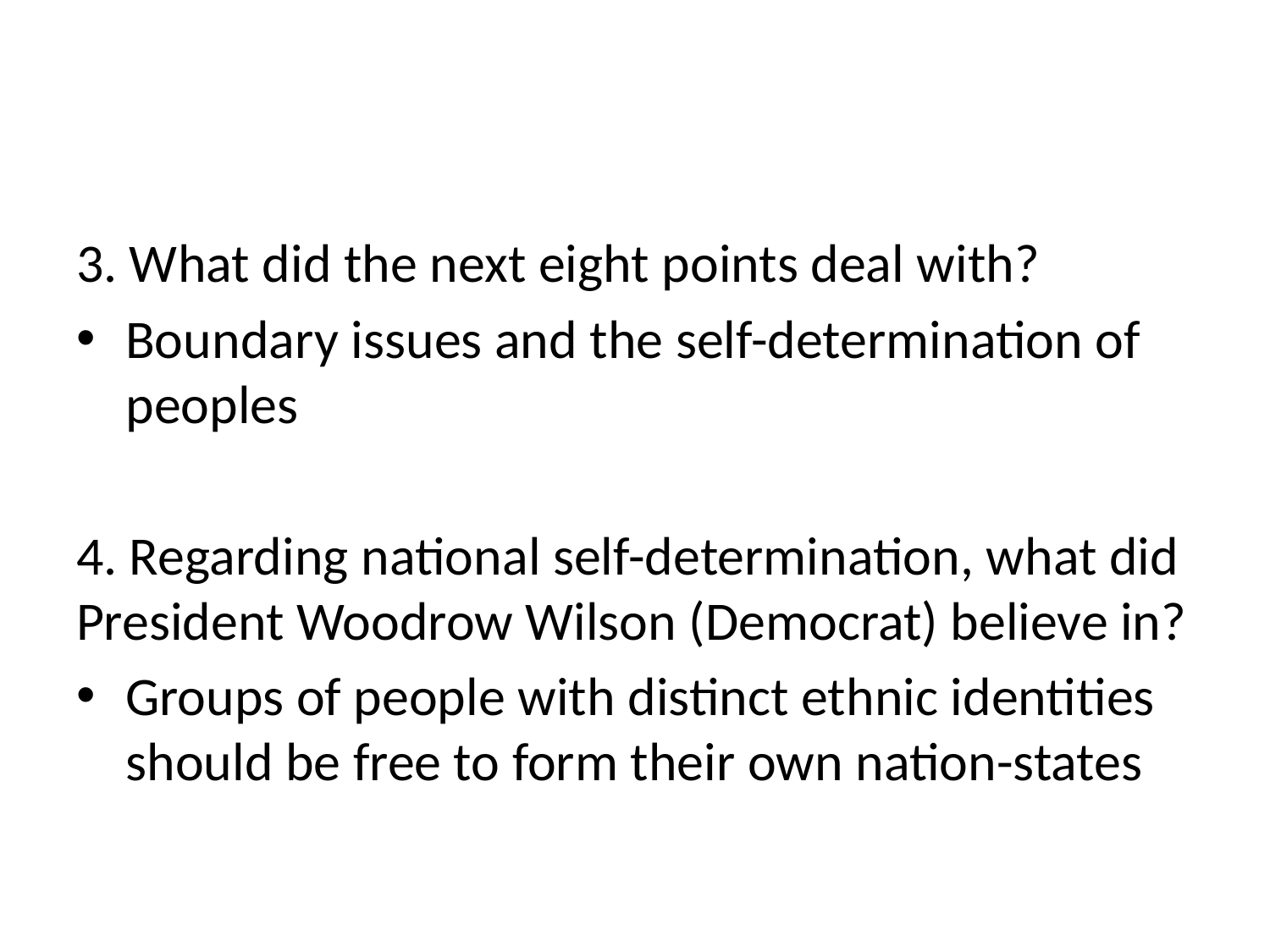

#
3. What did the next eight points deal with?
Boundary issues and the self-determination of peoples

4. Regarding national self-determination, what did President Woodrow Wilson (Democrat) believe in?
Groups of people with distinct ethnic identities should be free to form their own nation-states